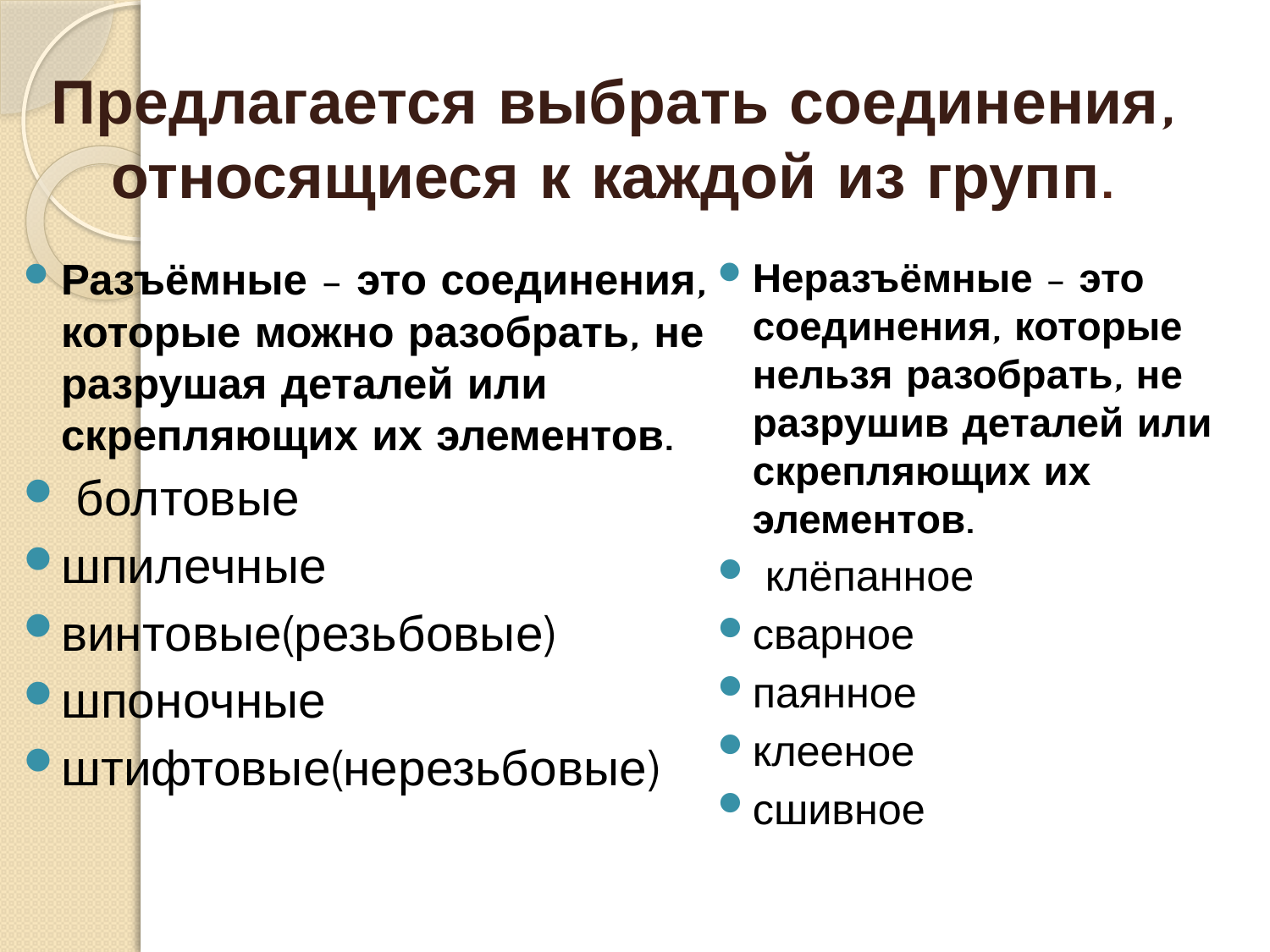

# Предлагается выбрать соединения, относящиеся к каждой из групп.
Разъёмные – это соединения, которые можно разобрать, не разрушая деталей или скрепляющих их элементов.
 болтовые
шпилечные
винтовые(резьбовые)
шпоночные
штифтовые(нерезьбовые)

Неразъёмные – это соединения, которые нельзя разобрать, не разрушив деталей или скрепляющих их элементов.
 клёпанное
сварное
паянное
клееное
сшивное